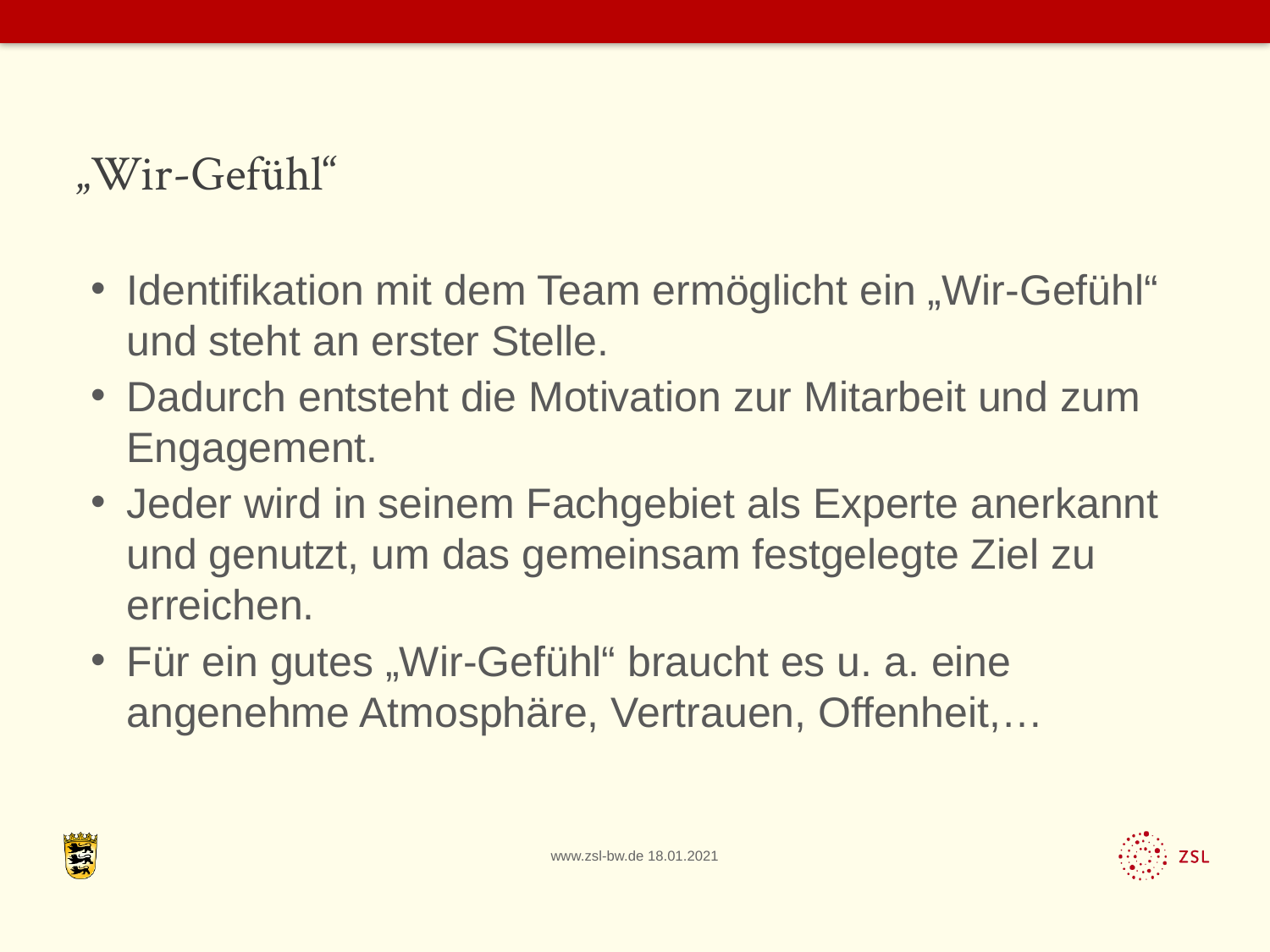

# „Wir-Gefühl“
Identifikation mit dem Team ermöglicht ein „Wir-Gefühl“ und steht an erster Stelle.
Dadurch entsteht die Motivation zur Mitarbeit und zum Engagement.
Jeder wird in seinem Fachgebiet als Experte anerkannt und genutzt, um das gemeinsam festgelegte Ziel zu erreichen.
Für ein gutes „Wir-Gefühl“ braucht es u. a. eine angenehme Atmosphäre, Vertrauen, Offenheit,…